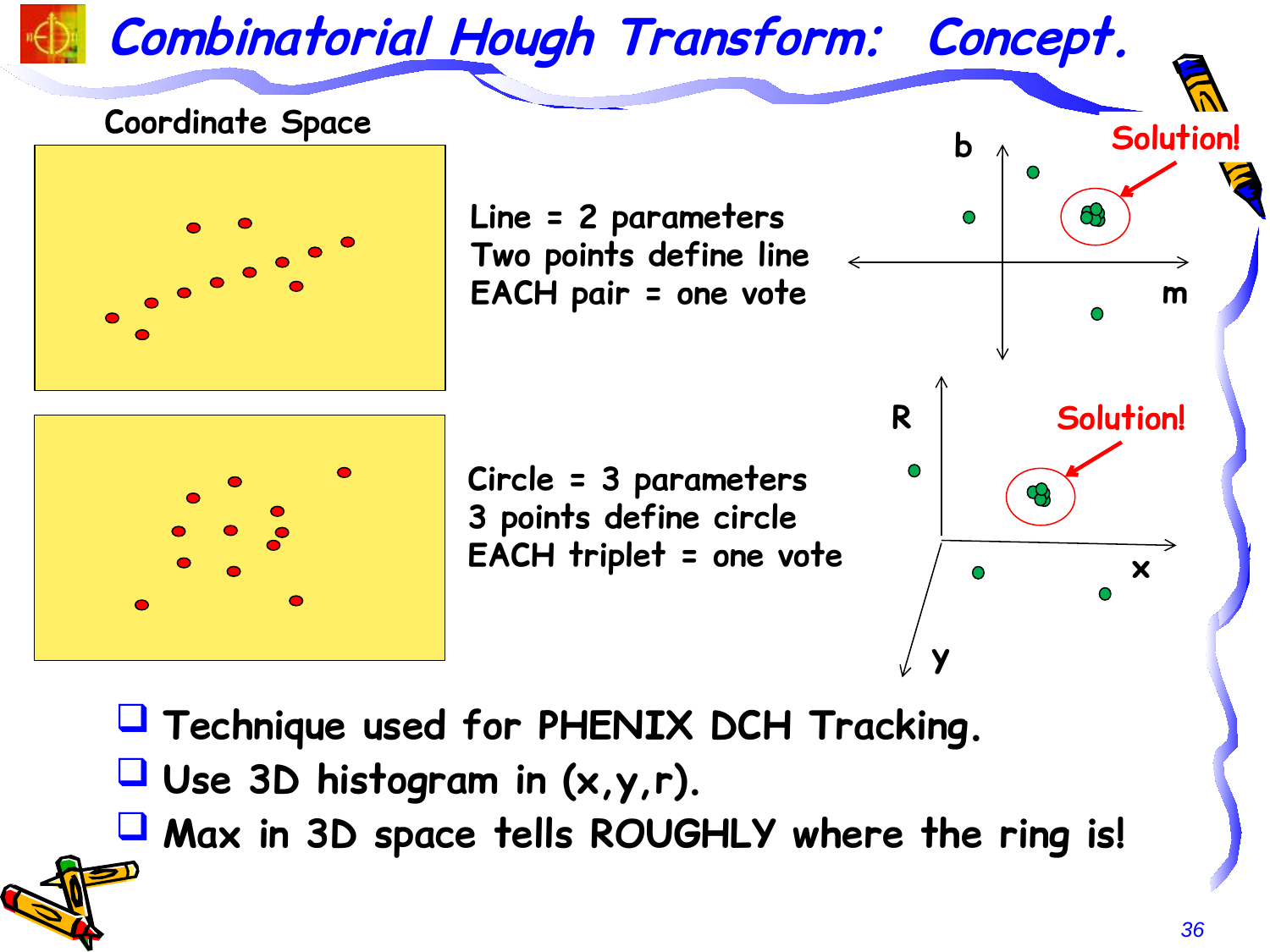

# Combinatorial Hough Transform:  Concept.
Coordinate Space
Solution!
b

Line = 2 parameters
Two points define line
EACH pair = one vote

m

R
Solution!

Circle = 3 parameters
3 points define circle
EACH triplet = one vote

x

y
Technique used for PHENIX DCH Tracking.
Use 3D histogram in (x,y,r).
Max in 3D space tells ROUGHLY where the ring is!
36